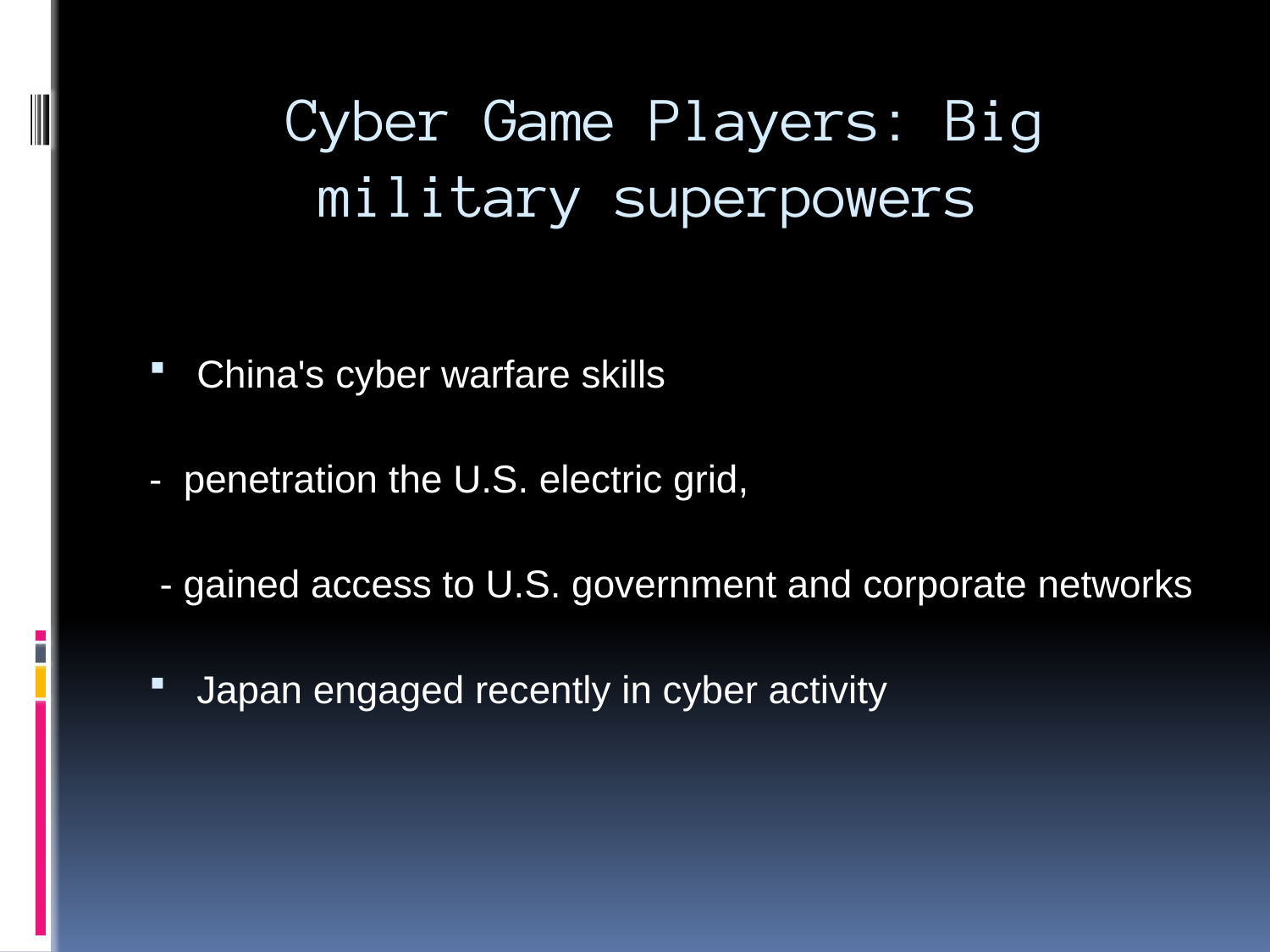

# Cyber Game Players: Big military superpowers
China's cyber warfare skills
-  penetration the U.S. electric grid,
 - gained access to U.S. government and corporate networks
Japan engaged recently in cyber activity